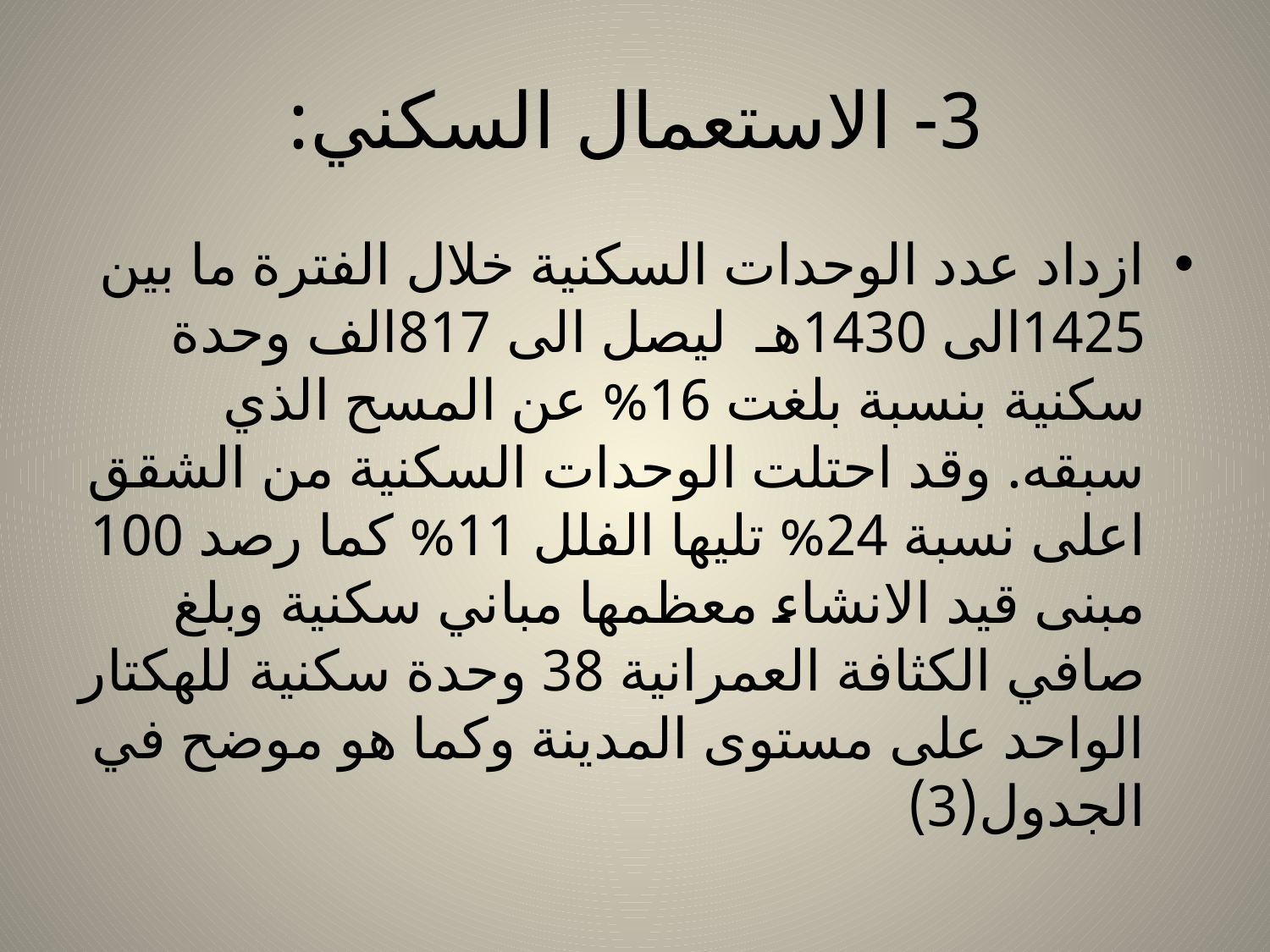

# 3- الاستعمال السكني:
ازداد عدد الوحدات السكنية خلال الفترة ما بين 1425الى 1430هـ  ليصل الى 817الف وحدة سكنية بنسبة بلغت 16% عن المسح الذي سبقه. وقد احتلت الوحدات السكنية من الشقق اعلى نسبة 24% تليها الفلل 11% كما رصد 100 مبنى قيد الانشاء معظمها مباني سكنية وبلغ صافي الكثافة العمرانية 38 وحدة سكنية للهكتار الواحد على مستوى المدينة وكما هو موضح في الجدول(3)